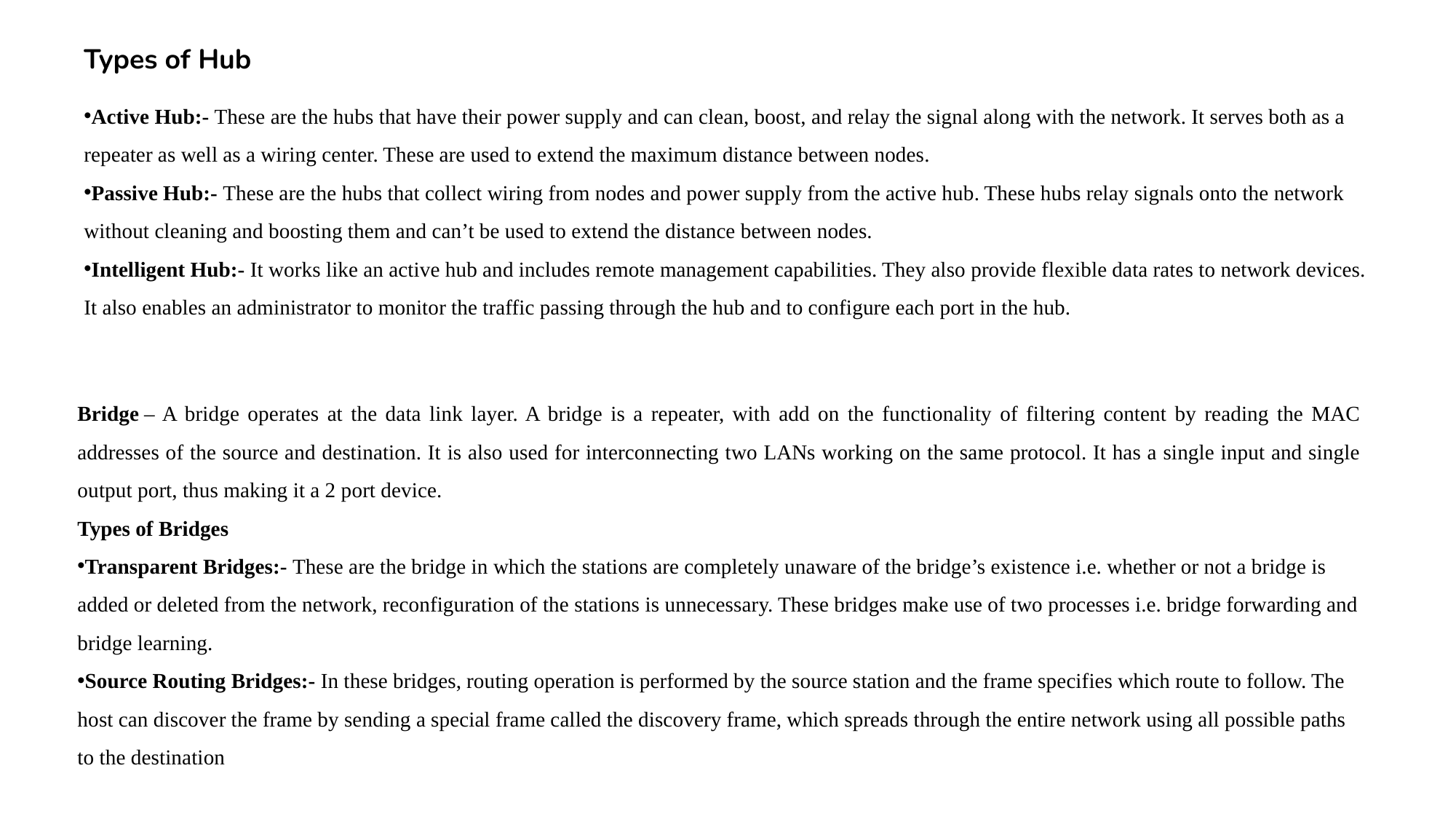

Types of Hub
Active Hub:- These are the hubs that have their power supply and can clean, boost, and relay the signal along with the network. It serves both as a repeater as well as a wiring center. These are used to extend the maximum distance between nodes.
Passive Hub:- These are the hubs that collect wiring from nodes and power supply from the active hub. These hubs relay signals onto the network without cleaning and boosting them and can’t be used to extend the distance between nodes.
Intelligent Hub:- It works like an active hub and includes remote management capabilities. They also provide flexible data rates to network devices. It also enables an administrator to monitor the traffic passing through the hub and to configure each port in the hub.

Bridge – A bridge operates at the data link layer. A bridge is a repeater, with add on the functionality of filtering content by reading the MAC addresses of the source and destination. It is also used for interconnecting two LANs working on the same protocol. It has a single input and single output port, thus making it a 2 port device.
Types of Bridges
Transparent Bridges:- These are the bridge in which the stations are completely unaware of the bridge’s existence i.e. whether or not a bridge is added or deleted from the network, reconfiguration of the stations is unnecessary. These bridges make use of two processes i.e. bridge forwarding and bridge learning.
Source Routing Bridges:- In these bridges, routing operation is performed by the source station and the frame specifies which route to follow. The host can discover the frame by sending a special frame called the discovery frame, which spreads through the entire network using all possible paths to the destination